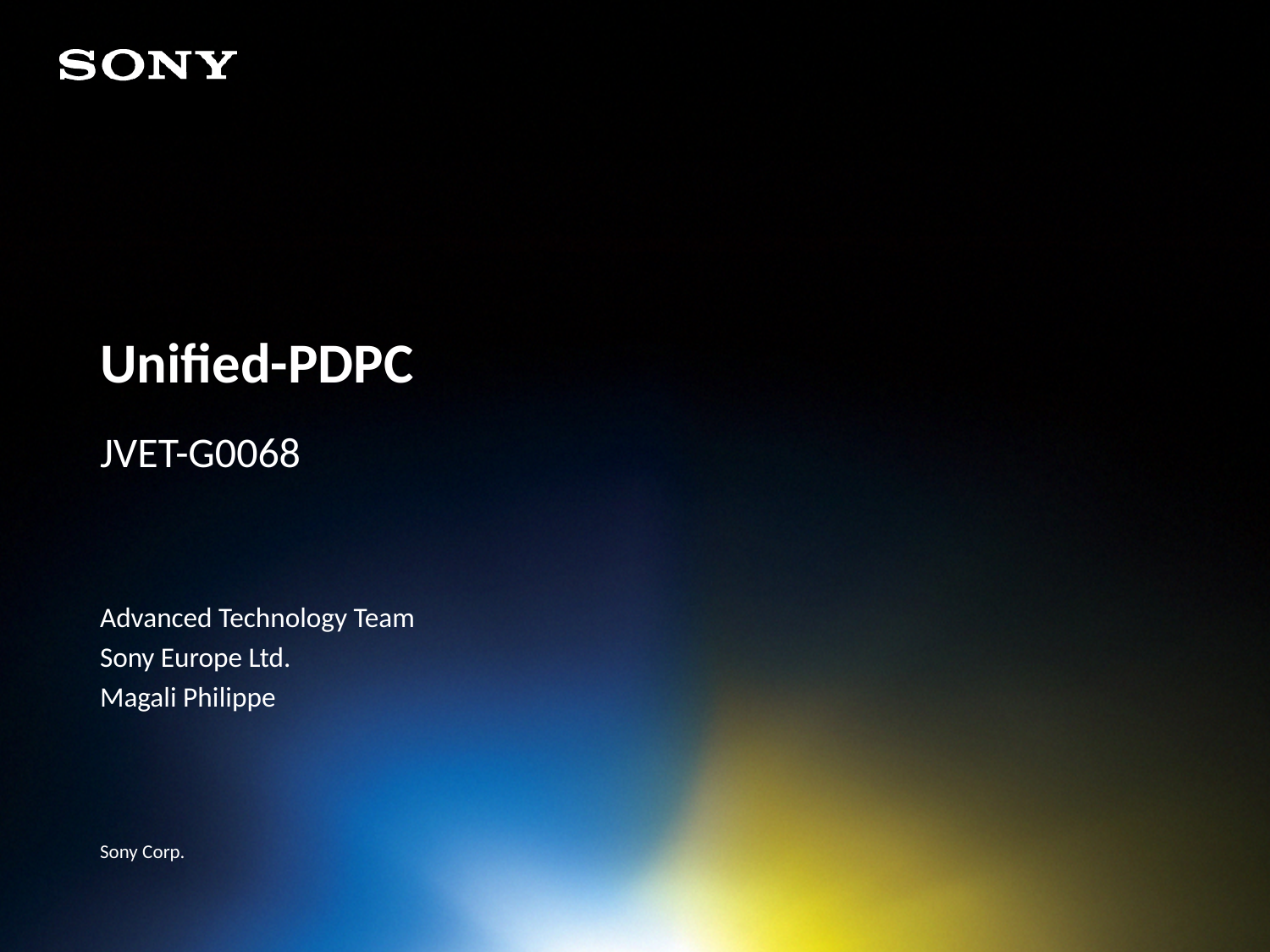

# Unified-PDPC
JVET-G0068
Advanced Technology Team
Sony Europe Ltd.
Magali Philippe
Sony Corp.